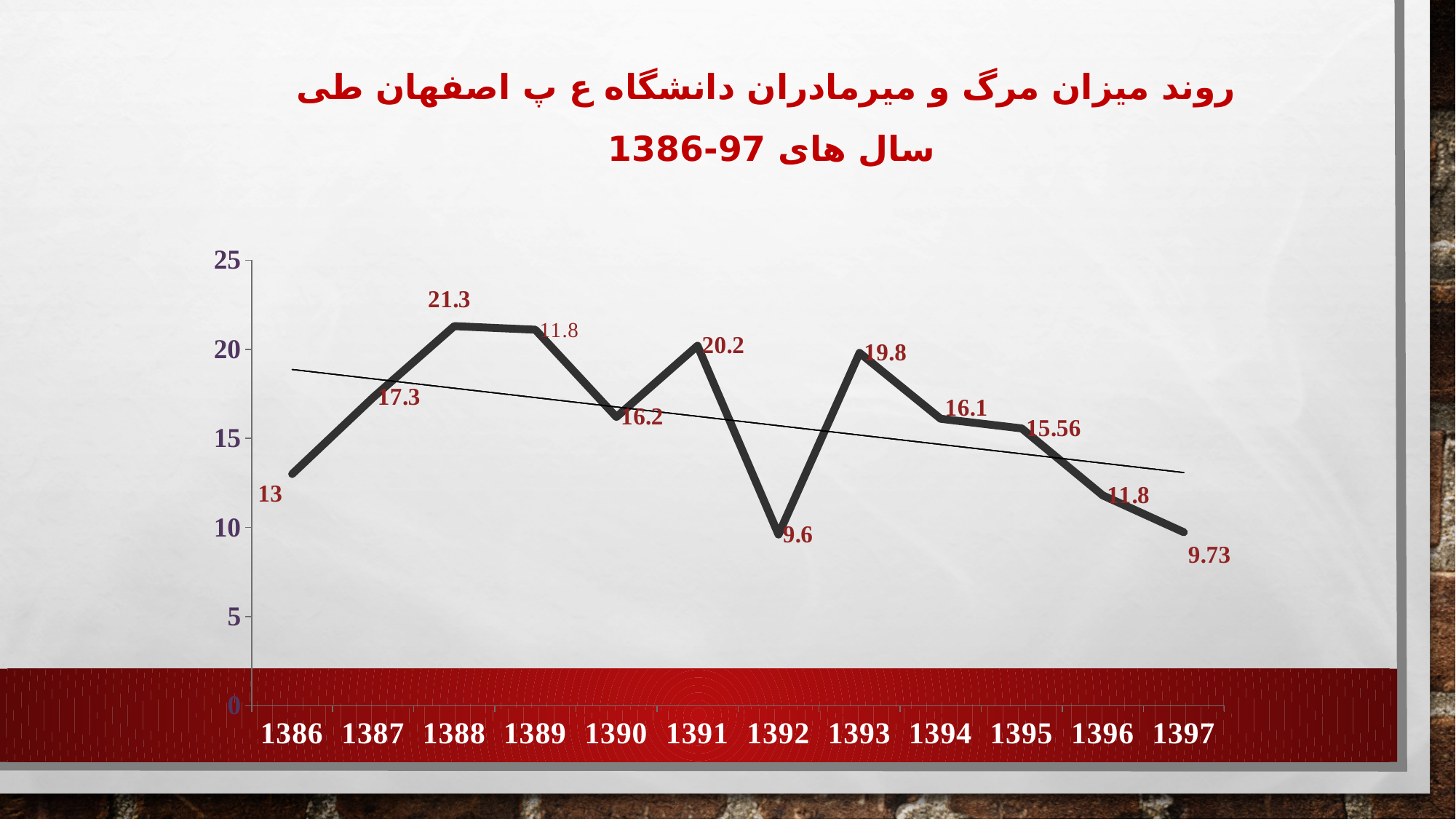

# روند میزان مرگ و میرمادران دانشگاه ع پ اصفهان طی سال های 97-1386

### Chart

| Category | MMR | Column1 | Column2 | Column3 |
|---|---|---|---|---|
| 1386 | 13.0 | None | None | None |
| 1387 | 17.3 | None | None | None |
| 1388 | 21.3 | None | None | None |
| 1389 | 21.1 | None | None | None |
| 1390 | 16.2 | None | None | None |
| 1391 | 20.2 | None | None | None |
| 1392 | 9.6 | None | None | None |
| 1393 | 19.8 | None | None | None |
| 1394 | 16.1 | None | None | None |
| 1395 | 15.56 | None | None | None |
| 1396 | 11.8 | None | None | None |
| 1397 | 9.73 | None | None | None |